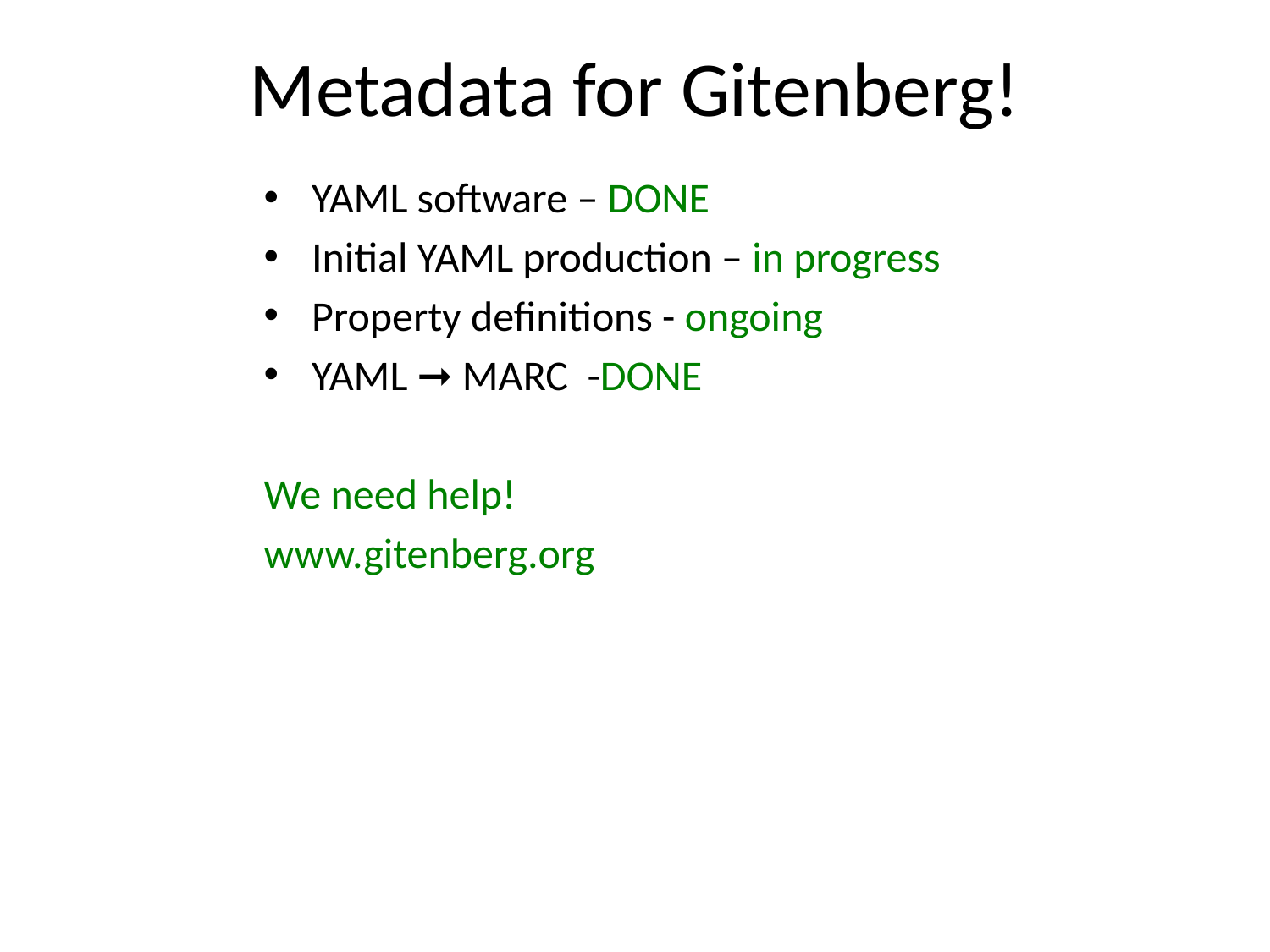

# Metadata for Gitenberg!
YAML software – DONE
Initial YAML production – in progress
Property definitions - ongoing
YAML ➞ MARC  -DONE

We need help!
www.gitenberg.org